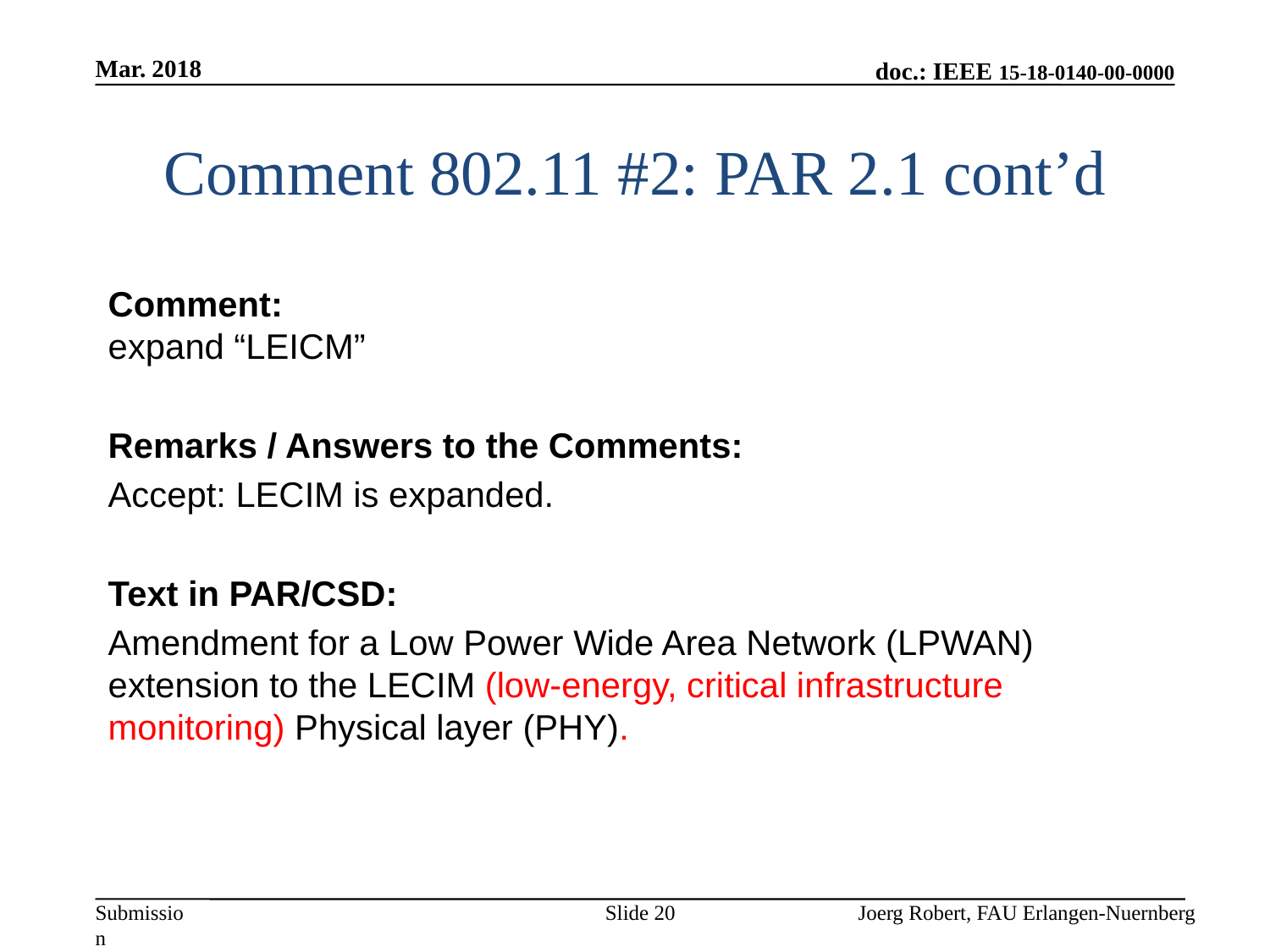

Mar. 2018
# Comment 802.11 #2: PAR 2.1 cont’d
Comment:
expand “LEICM”

Remarks / Answers to the Comments:
Accept: LECIM is expanded.

Text in PAR/CSD:
Amendment for a Low Power Wide Area Network (LPWAN) extension to the LECIM (low-energy, critical infrastructure monitoring) Physical layer (PHY).
Slide 20
Joerg Robert, FAU Erlangen-Nuernberg